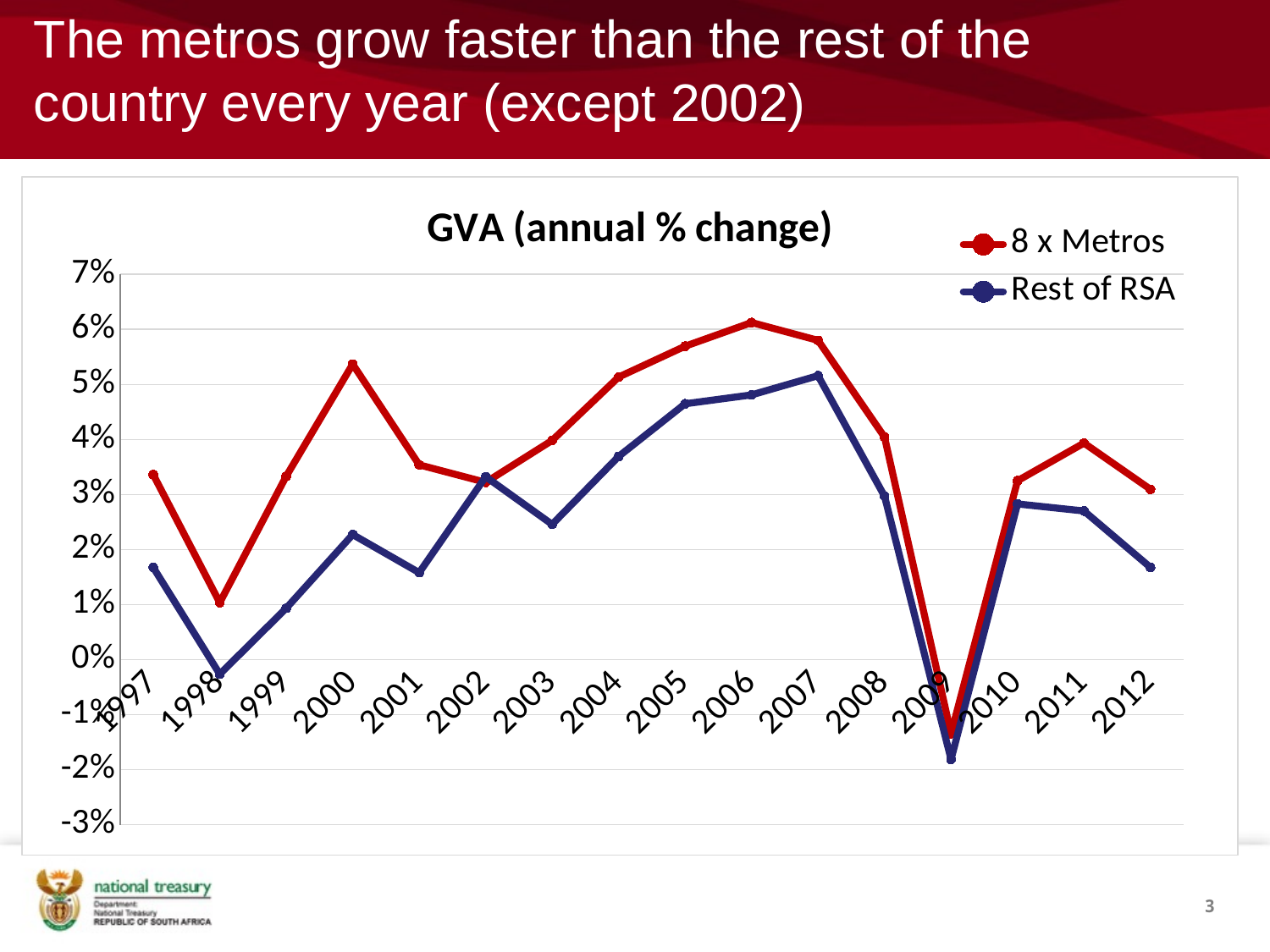

# The metros grow faster than the rest of the country every year (except 2002)

### Chart: GVA (annual % change)

| Category | 8 x Metros | Rest of RSA |
|---|---|---|
| 1997 | 0.033607196898482586 | 0.016744492352579247 |
| 1998 | 0.010351288095145145 | -0.0026424374551765467 |
| 1999 | 0.03331966345129792 | 0.009341646575962252 |
| 2000 | 0.05368623340234643 | 0.02272367221663456 |
| 2001 | 0.035393133585908794 | 0.015803312167713673 |
| 2002 | 0.032205743068075866 | 0.03322378565882626 |
| 2003 | 0.039828761846795666 | 0.024573840214069862 |
| 2004 | 0.0513369083411544 | 0.03692092134191357 |
| 2005 | 0.05693759604771905 | 0.04647941211696533 |
| 2006 | 0.06124480670014858 | 0.048096625906172814 |
| 2007 | 0.058000004437139464 | 0.05158091817494616 |
| 2008 | 0.04043114744634233 | 0.029681562607750473 |
| 2009 | -0.013447389518787472 | -0.018115240520104506 |
| 2010 | 0.03250039231667756 | 0.028290224335818907 |
| 2011 | 0.03934510866245117 | 0.027010624050788534 |
| 2012 | 0.03093774118268379 | 0.01674700187059552 |
3